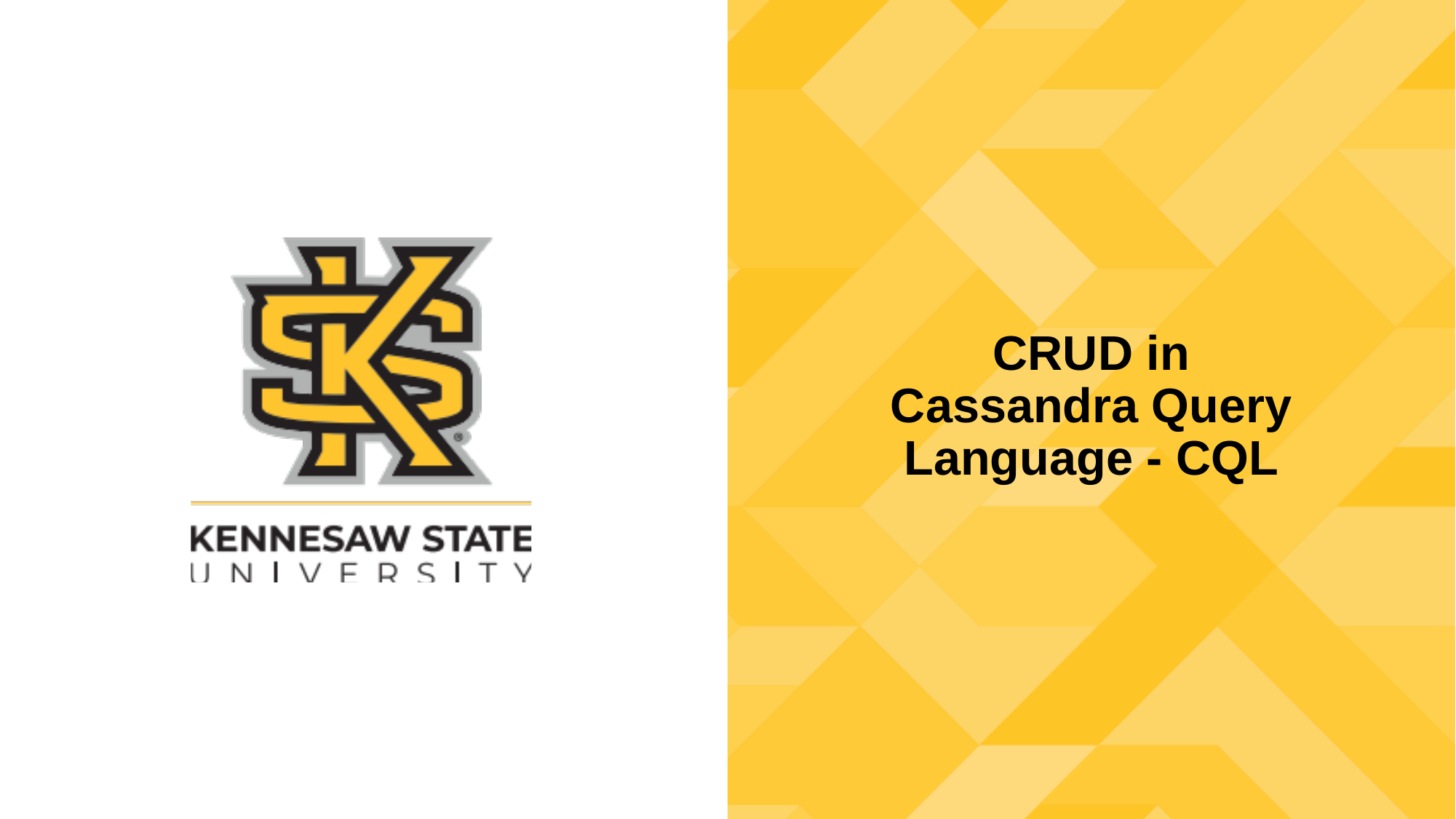

# CRUD in Cassandra Query Language - CQL